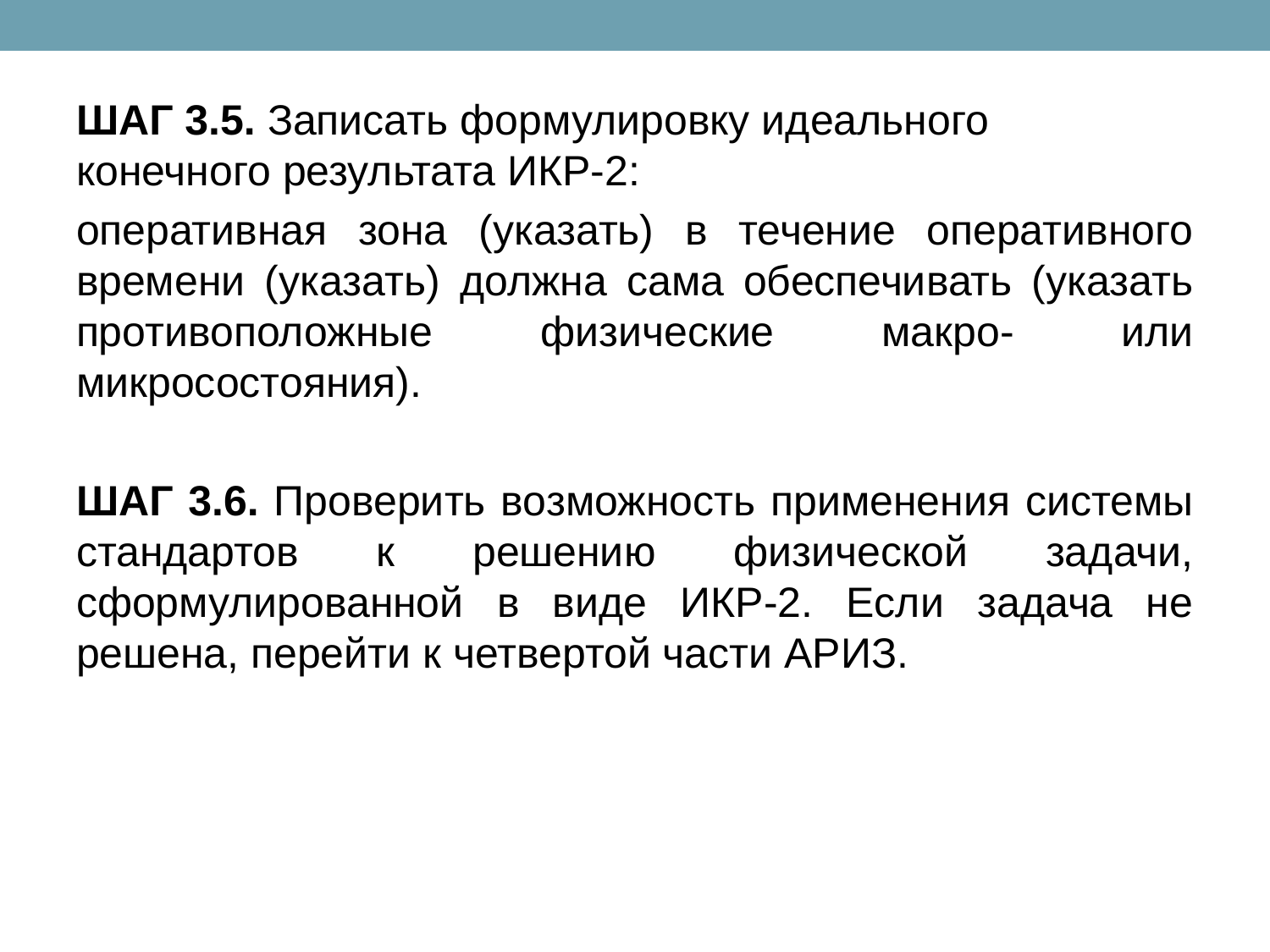

ШАГ 3.5. Записать формулировку идеального конечного результата ИКР-2:
оперативная зона (указать) в течение оперативного времени (указать) должна сама обеспечивать (указать противоположные физические макро- или микросостояния).

ШАГ 3.6. Проверить возможность применения системы стандартов к решению физической задачи, сформулированной в виде ИКР-2. Если задача не решена, перейти к четвертой части АРИЗ.